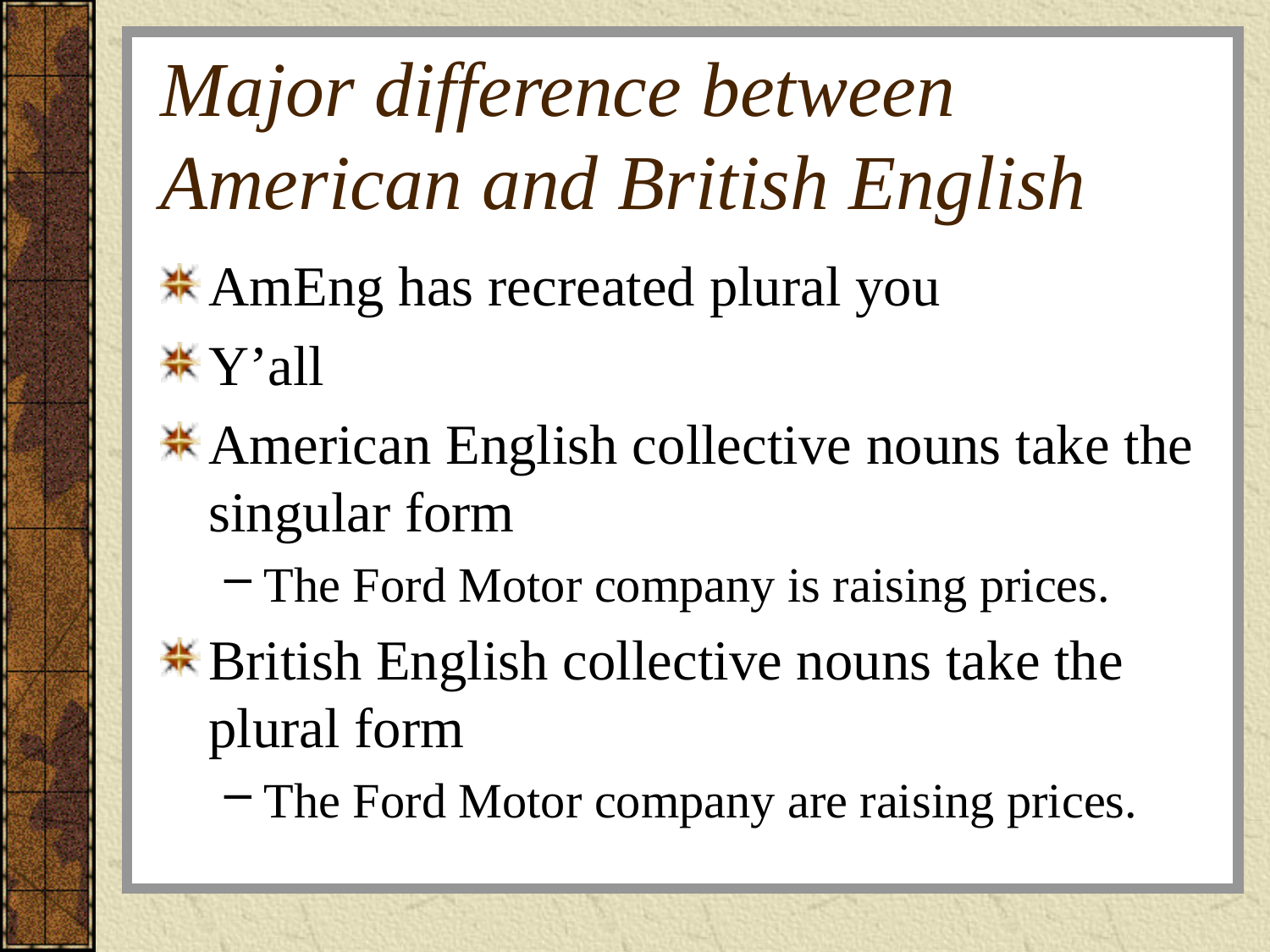

# Major difference between American and British English
AmEng has recreated plural you
Y’all
American English collective nouns take the singular form
The Ford Motor company is raising prices.
British English collective nouns take the plural form
The Ford Motor company are raising prices.